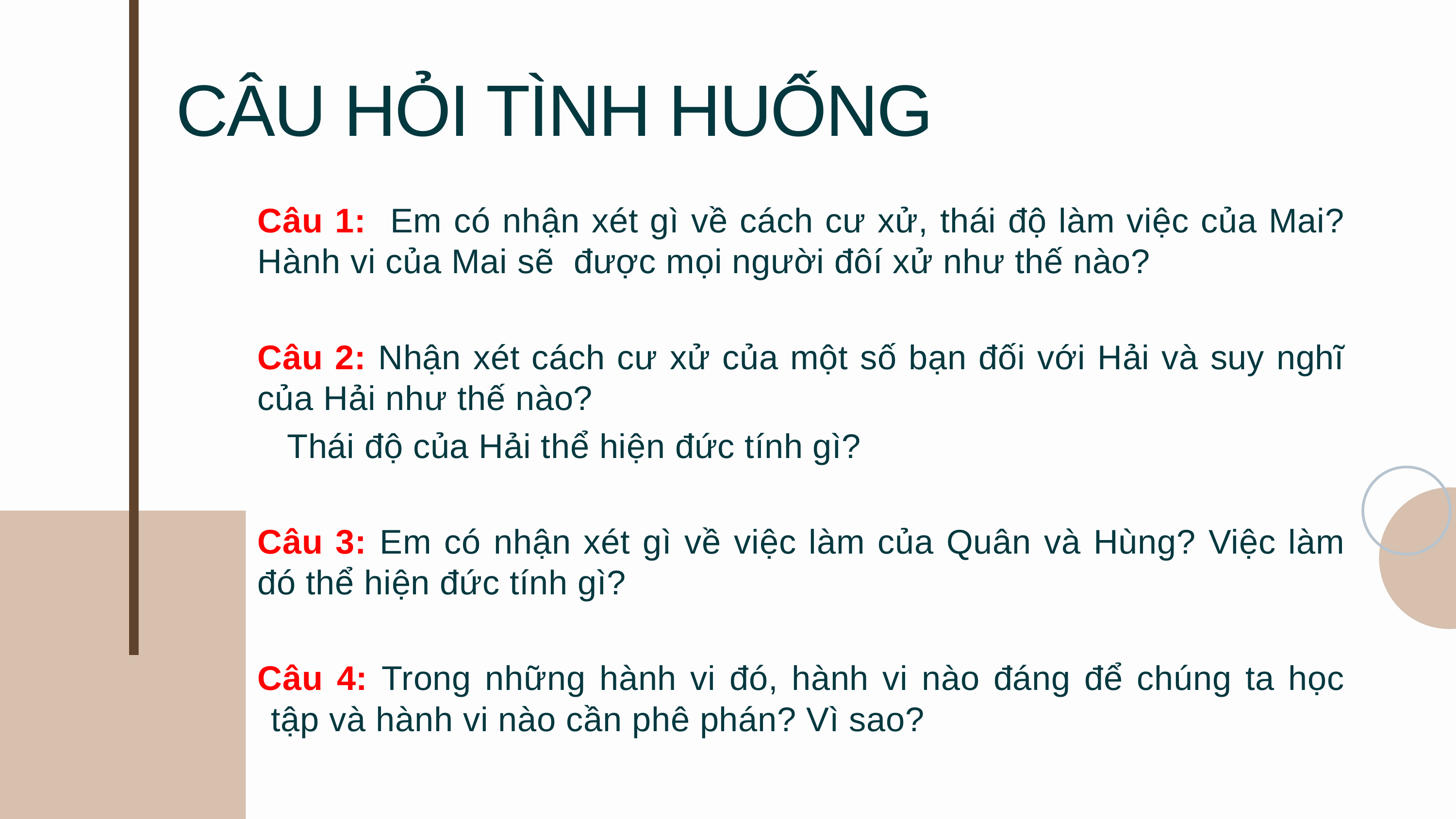

CÂU HỎI TÌNH HUỐNG

Câu 1:  Em có nhận xét gì về cách cư xử, thái độ làm việc của Mai? Hành vi của Mai sẽ  được mọi người đôí xử như thế nào?

Câu 2: Nhận xét cách cư xử của một số bạn đối với Hải và suy nghĩ của Hải như thế nào?
   Thái độ của Hải thể hiện đức tính gì?

Câu 3: Em có nhận xét gì về việc làm của Quân và Hùng? Việc làm đó thể hiện đức tính gì?

Câu 4: Trong những hành vi đó, hành vi nào đáng để chúng ta học tập và hành vi nào cần phê phán? Vì sao?